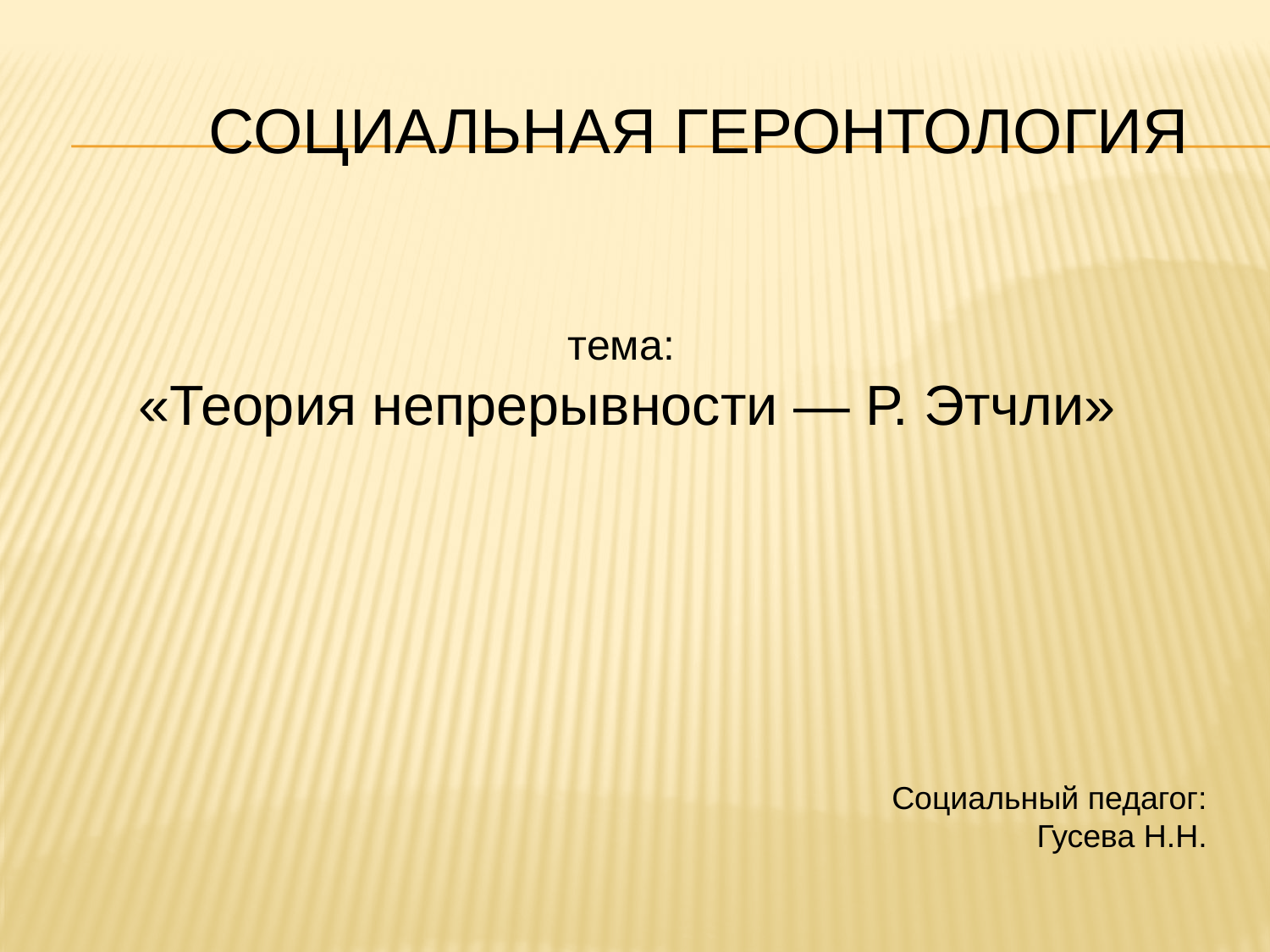

# Социальная геронтология
тема:
«Теория непрерывности — Р. Этчли»
Социальный педагог:
Гусева Н.Н.